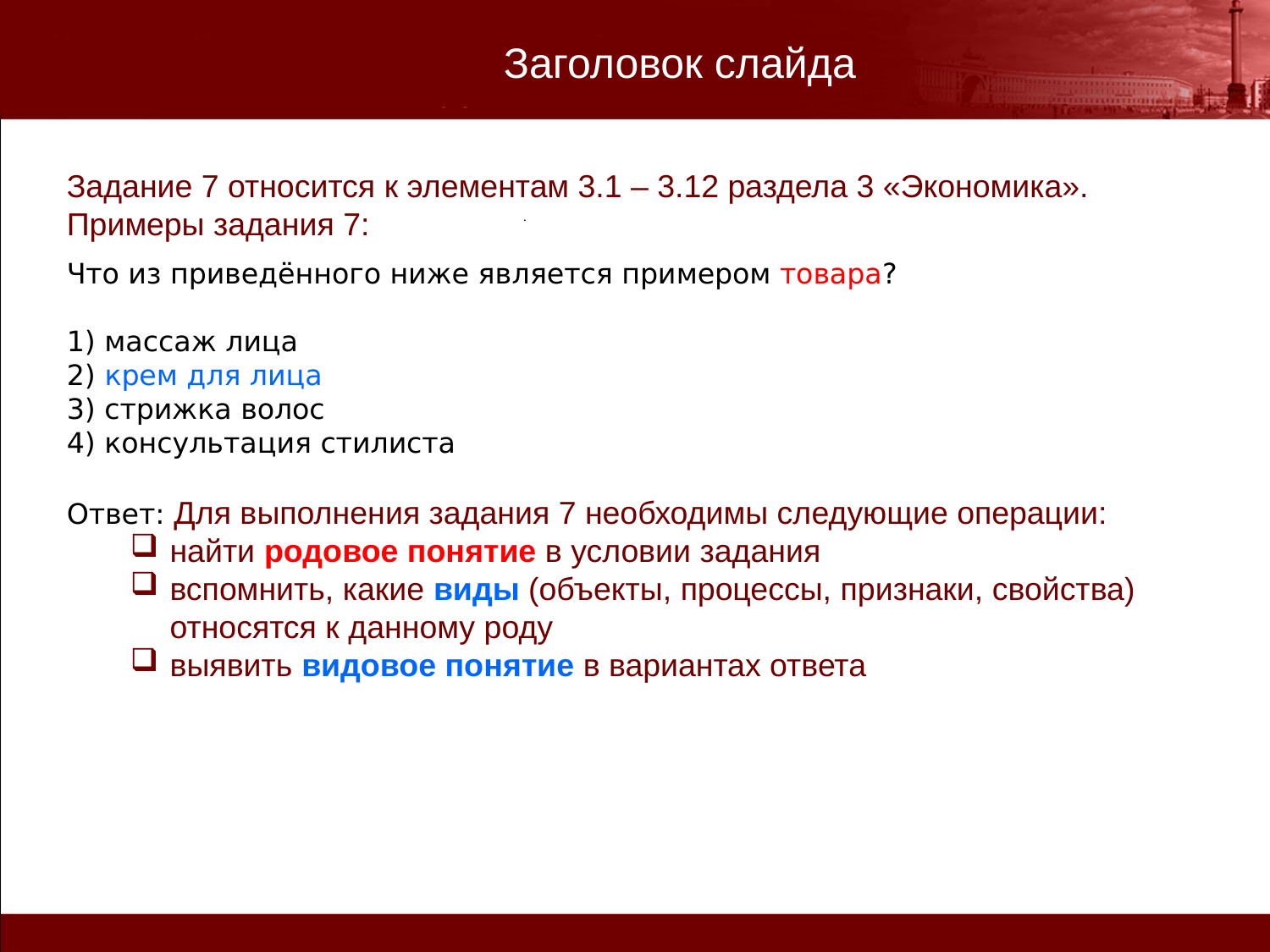

Заголовок слайда
Задание 7 относится к элементам 3.1 – 3.12 раздела 3 «Экономика».
Примеры задания 7:

Что из приведённого ниже яв­ля­ет­ся при­ме­ром товара?

1) мас­саж лица
2) крем для лица
3) стриж­ка волос
4) кон­суль­та­ция стилиста
Ответ: Для выполнения задания 7 необходимы следующие операции:
найти родовое понятие в условии задания
вспомнить, какие виды (объекты, процессы, признаки, свойства) относятся к данному роду
выявить видовое понятие в вариантах ответа